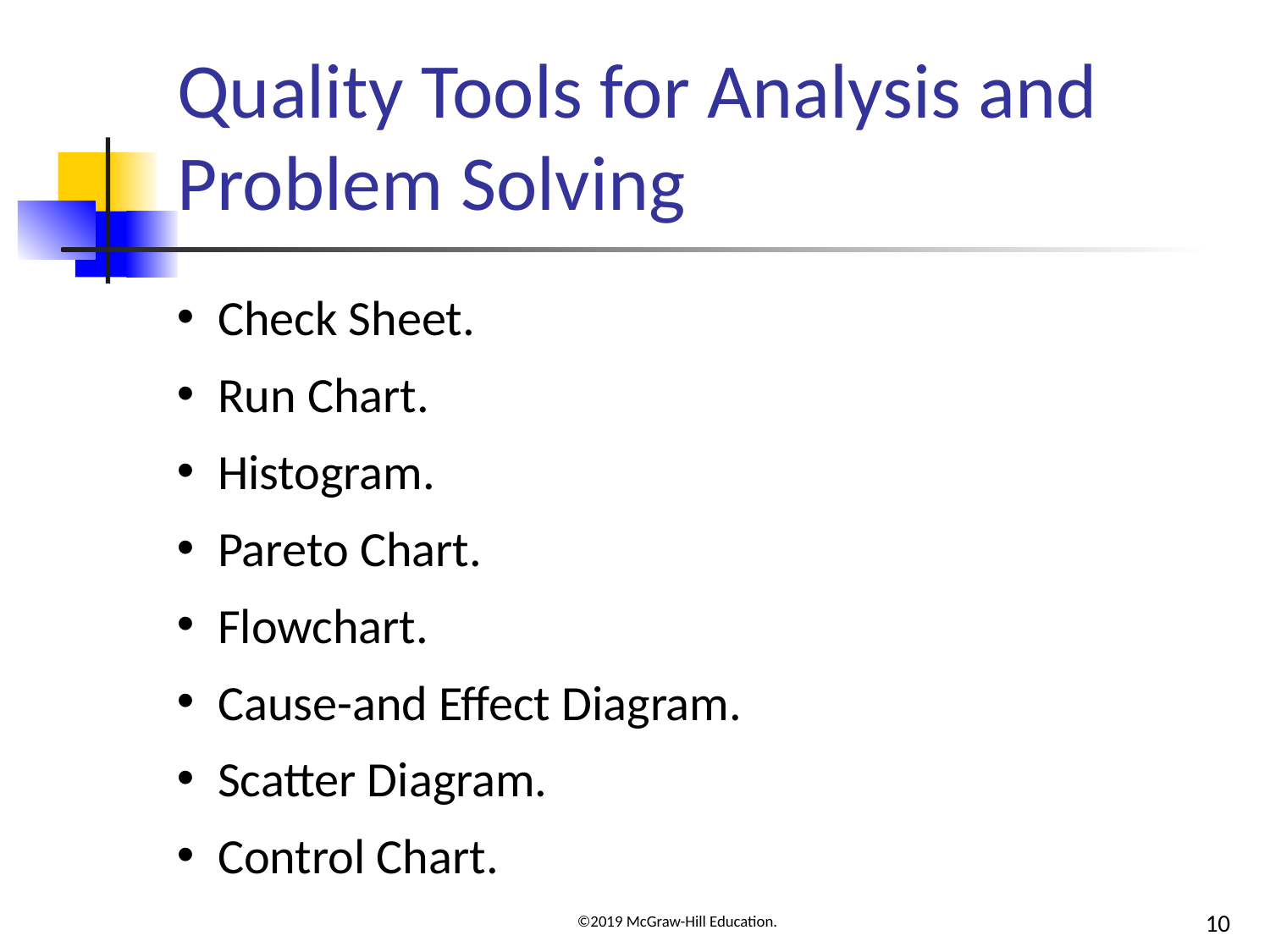

# Quality Tools for Analysis and Problem Solving
Check Sheet.
Run Chart.
Histogram.
Pareto Chart.
Flowchart.
Cause-and Effect Diagram.
Scatter Diagram.
Control Chart.